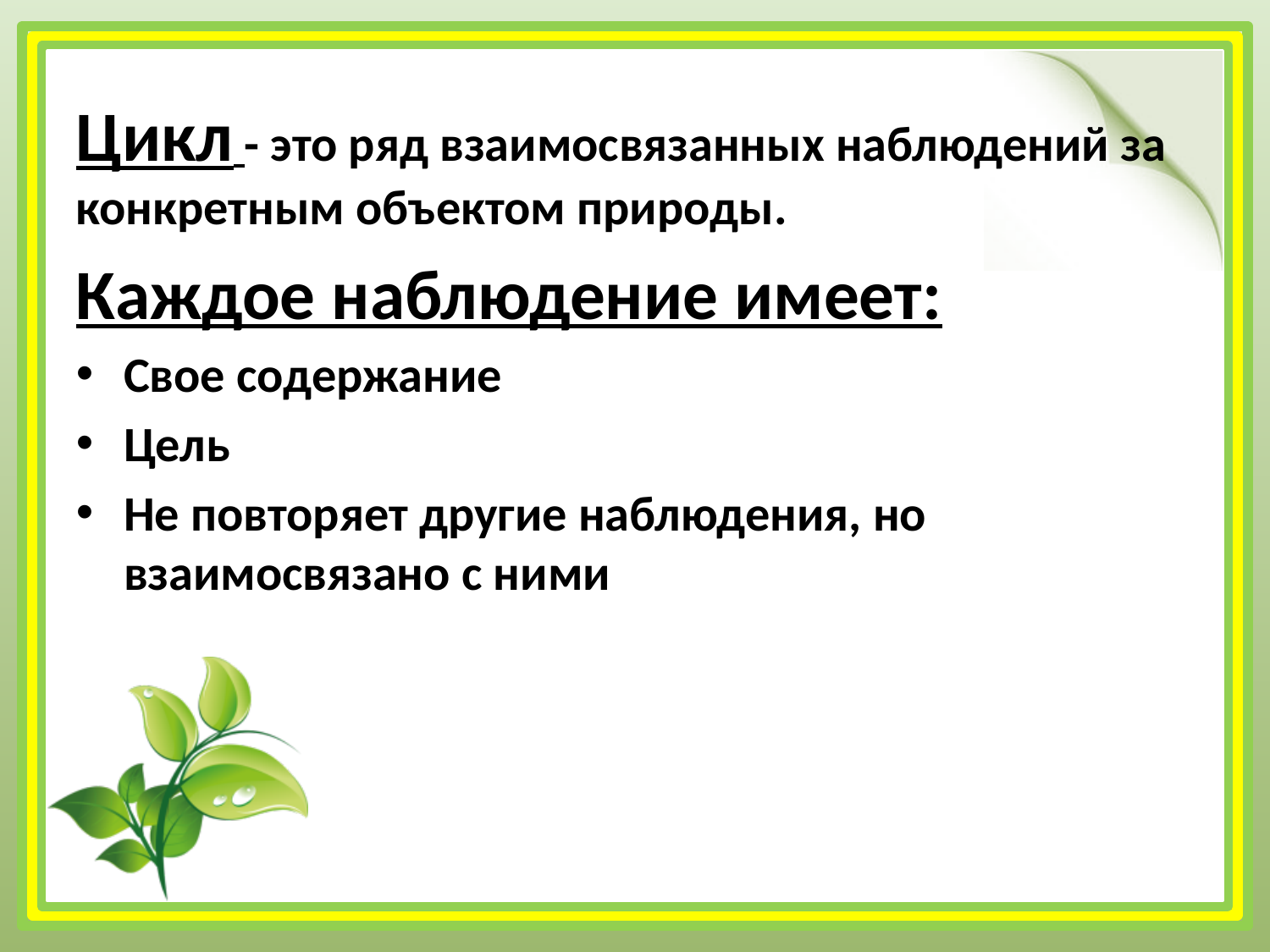

Цикл - это ряд взаимосвязанных наблюдений за конкретным объектом природы.
Каждое наблюдение имеет:
Свое содержание
Цель
Не повторяет другие наблюдения, но взаимосвязано с ними